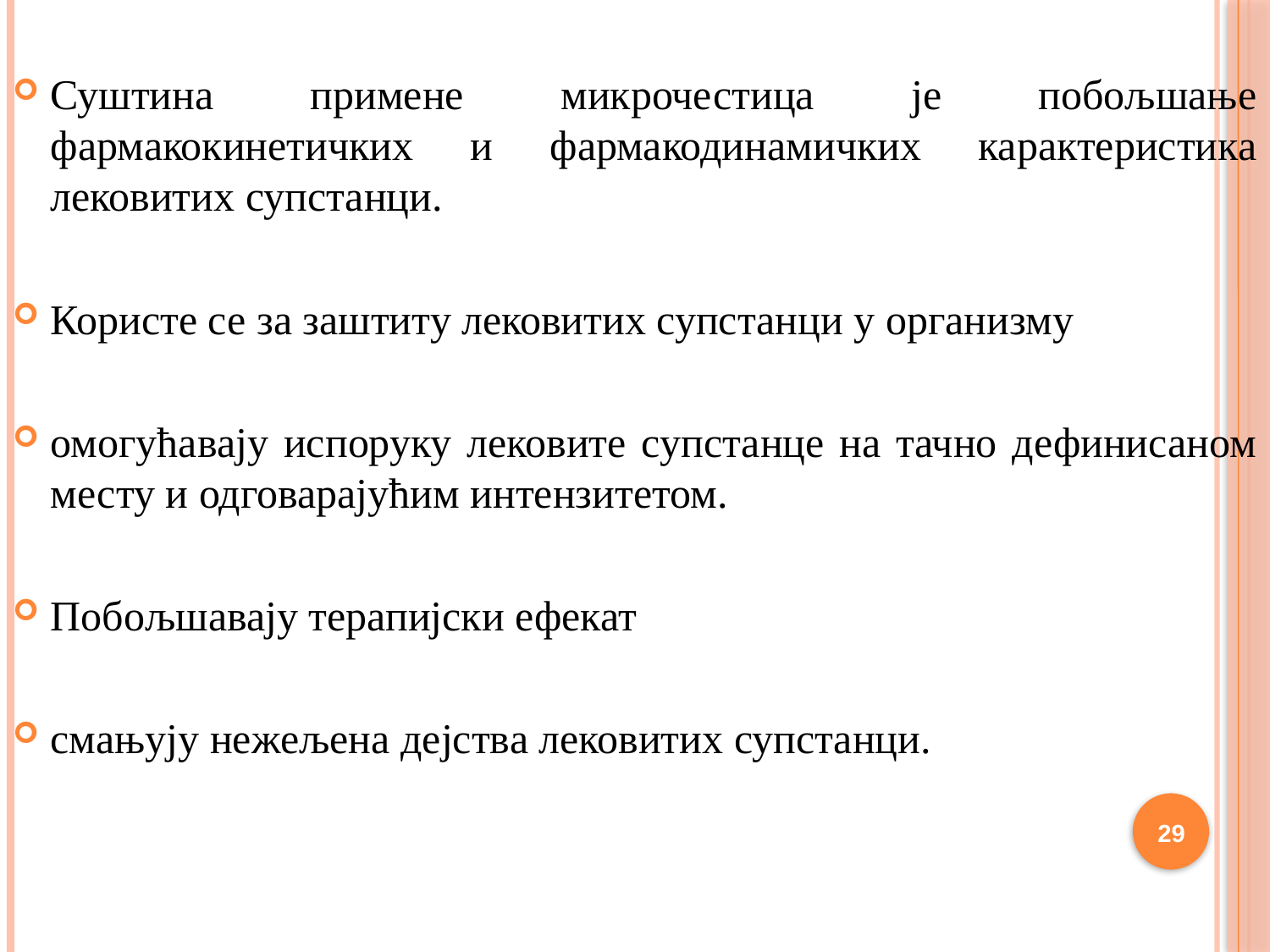

Суштина примене микрочестица је побољшање фармакокинетичких и фармакодинамичких карактеристика лековитих супстанци.

Користе се за заштиту лековитих супстанци у организму

омогућавају испоруку лековите супстанце на тачно дефинисаном месту и одговарајућим интензитетом.

Побољшавају терапијски ефекат

смањују нежељена дејства лековитих супстанци.

29